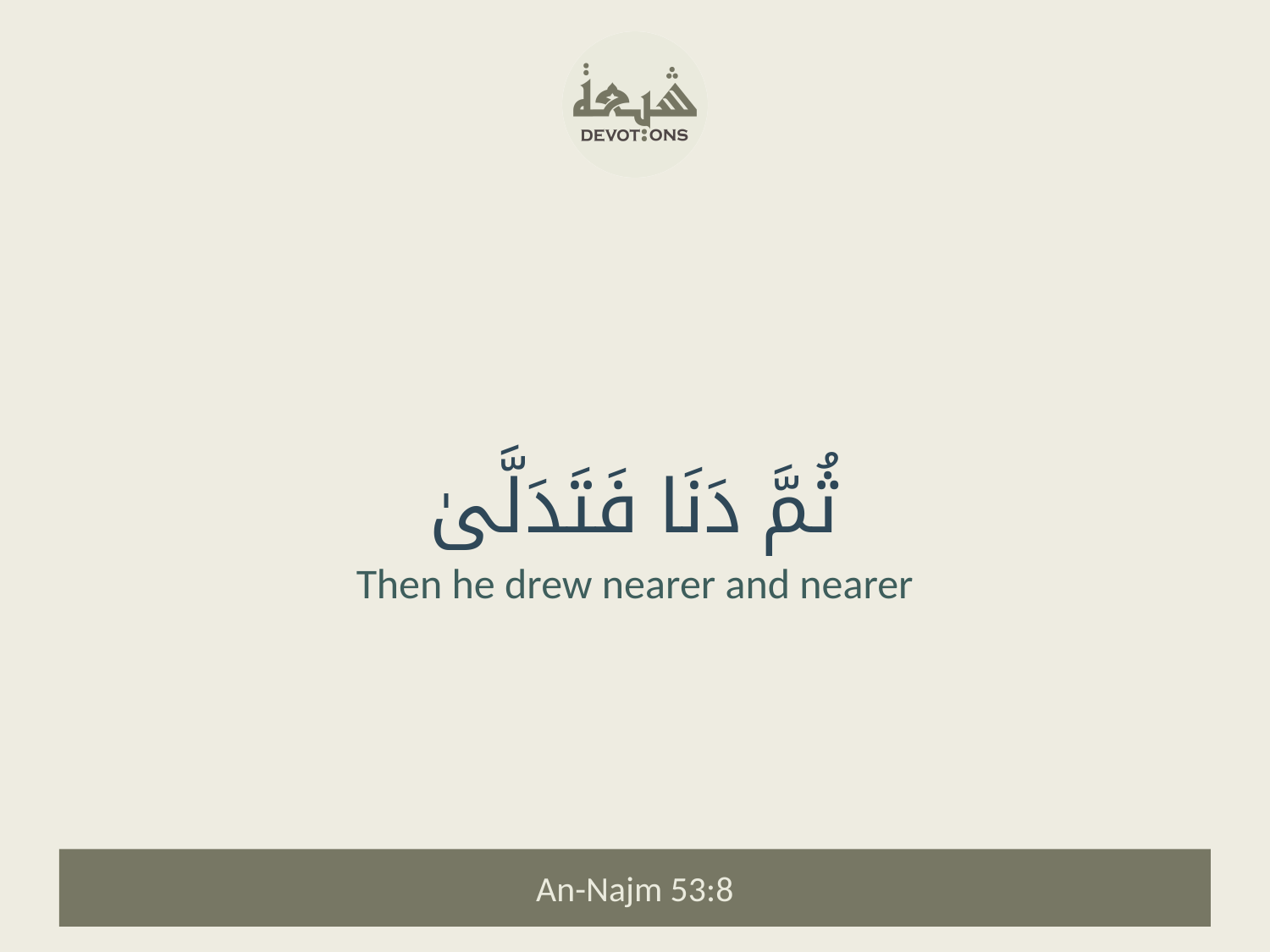

ثُمَّ دَنَا فَتَدَلَّىٰ
Then he drew nearer and nearer
An-Najm 53:8